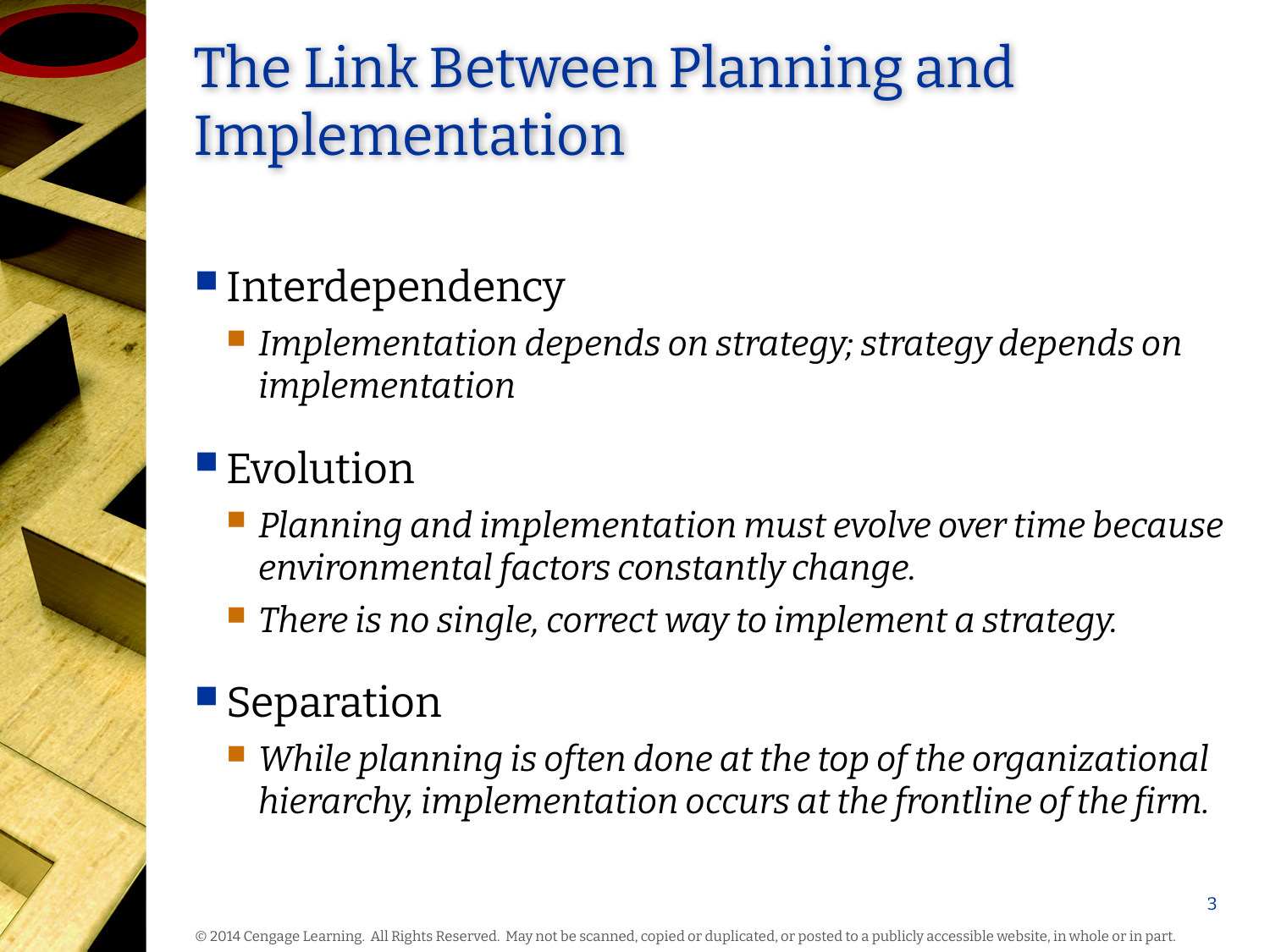

# The Link Between Planning and Implementation

Interdependency
Implementation depends on strategy; strategy depends on implementation
Evolution
Planning and implementation must evolve over time because environmental factors constantly change.
There is no single, correct way to implement a strategy.
Separation
While planning is often done at the top of the organizational hierarchy, implementation occurs at the frontline of the firm.
3